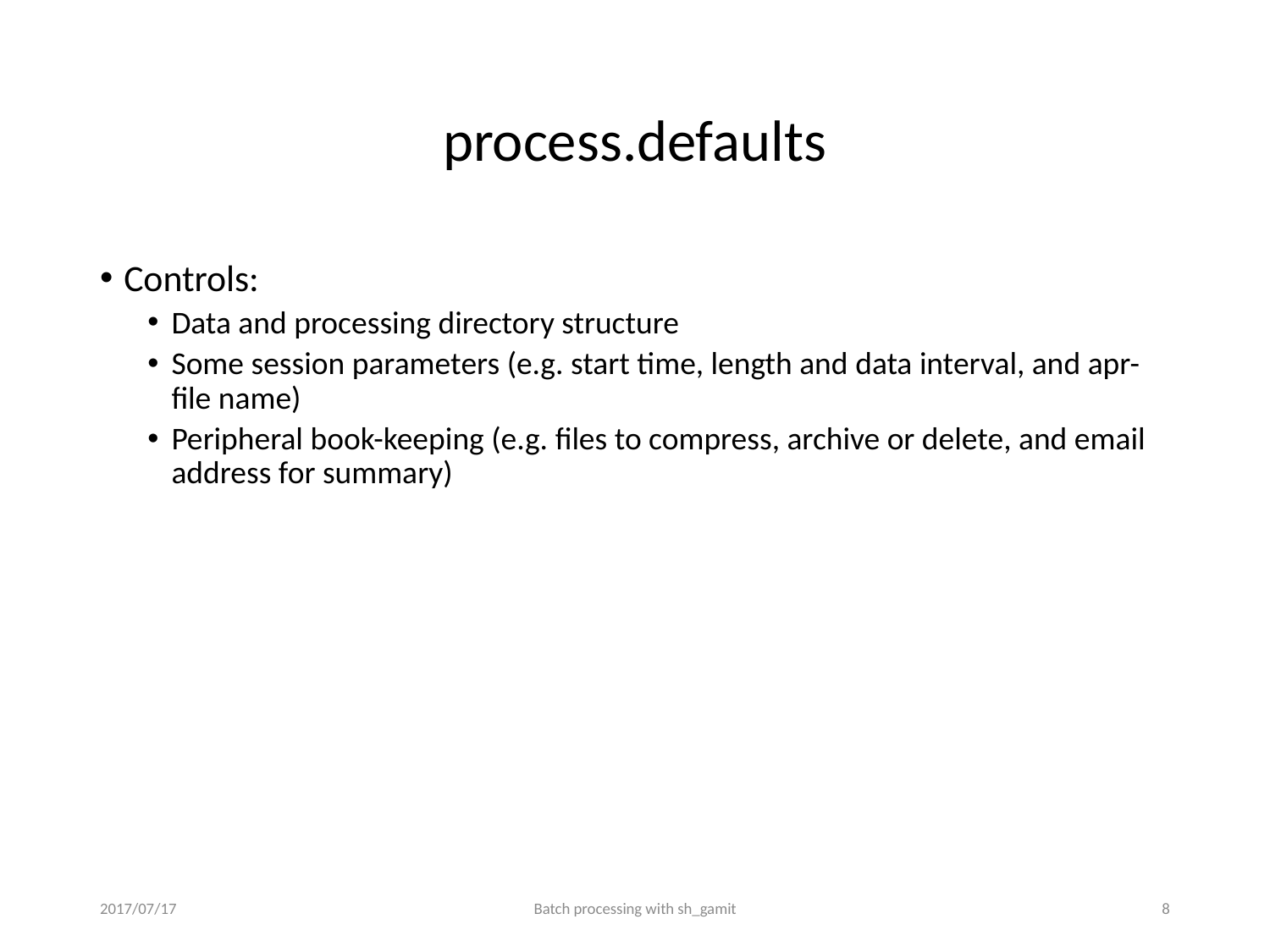

# process.defaults
Controls:
Data and processing directory structure
Some session parameters (e.g. start time, length and data interval, and apr-file name)
Peripheral book-keeping (e.g. files to compress, archive or delete, and email address for summary)
2017/07/17
Batch processing with sh_gamit
8